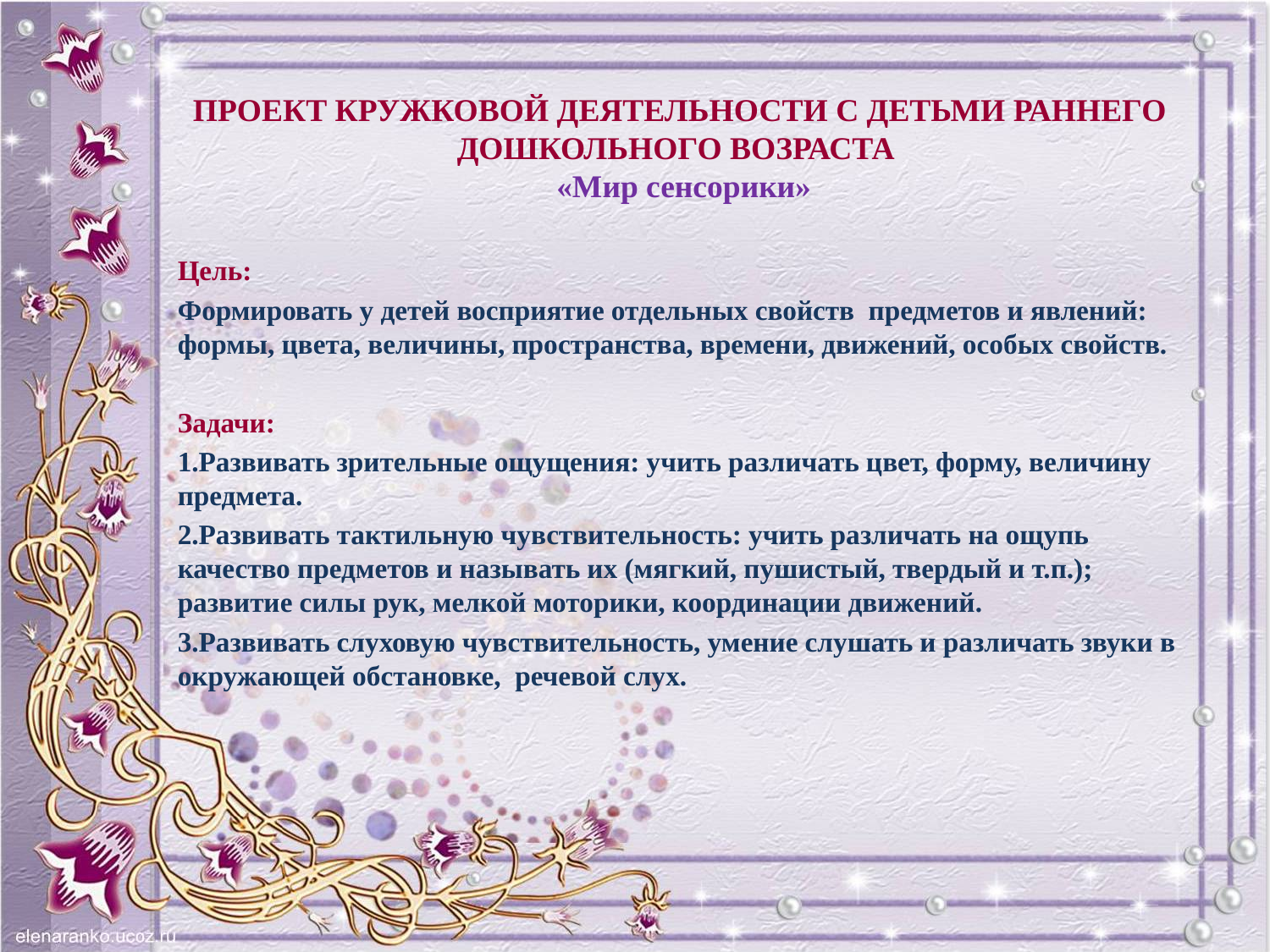

# ПРОЕКТ КРУЖКОВОЙ ДЕЯТЕЛЬНОСТИ С ДЕТЬМИ РАННЕГО ДОШКОЛЬНОГО ВОЗРАСТА «Мир сенсорики»
Цель:
Формировать у детей восприятие отдельных свойств  предметов и явлений: формы, цвета, величины, пространства, времени, движений, особых свойств.

Задачи:
1.Развивать зрительные ощущения: учить различать цвет, форму, величину предмета.
2.Развивать тактильную чувствительность: учить различать на ощупь качество предметов и называть их (мягкий, пушистый, твердый и т.п.); развитие силы рук, мелкой моторики, координации движений.
3.Развивать слуховую чувствительность, умение слушать и различать звуки в окружающей обстановке,  речевой слух.